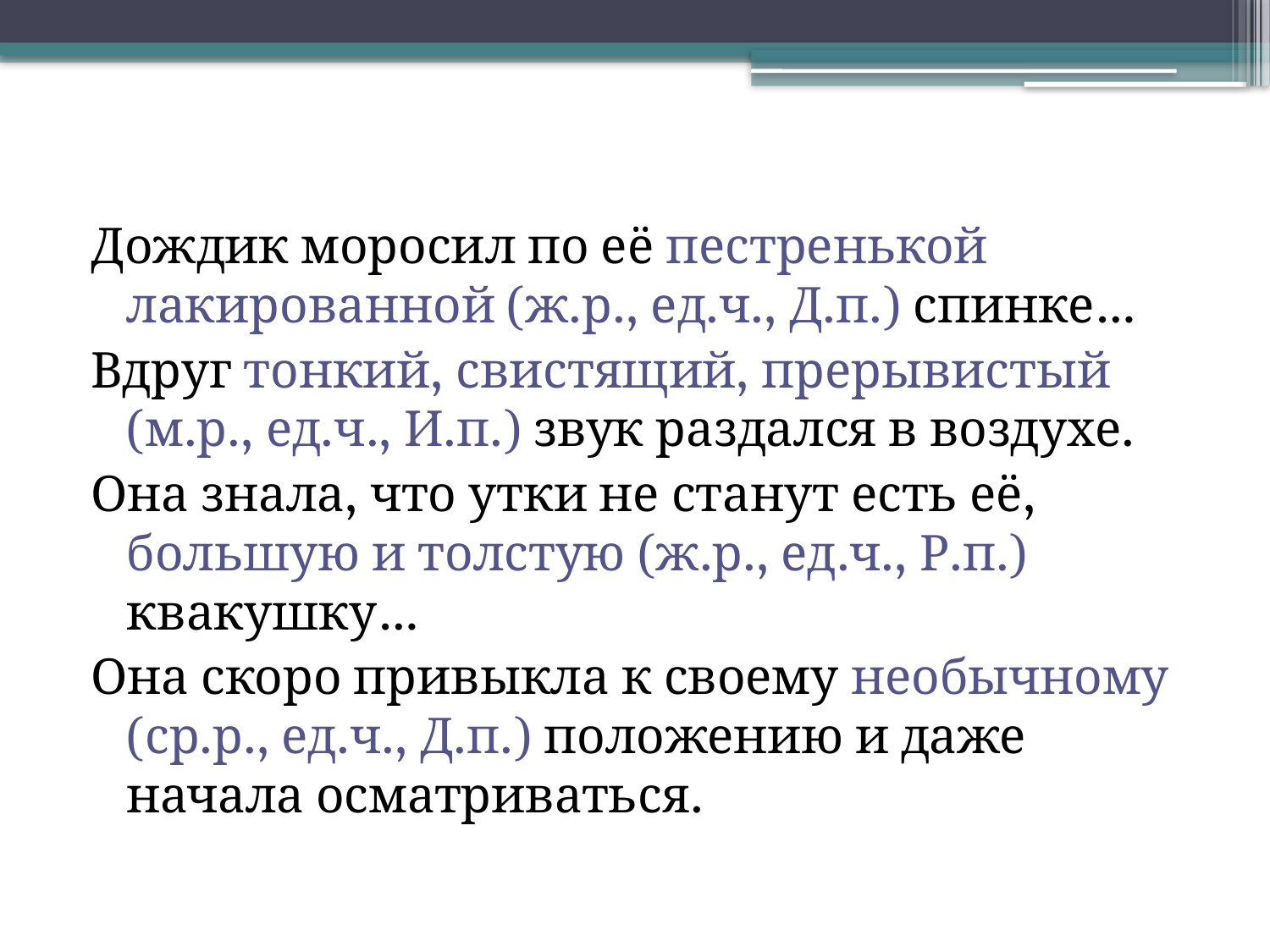

#
Дождик моросил по её пестренькой лакированной (ж.р., ед.ч., Д.п.) спинке…
Вдруг тонкий, свистящий, прерывистый (м.р., ед.ч., И.п.) звук раздался в воздухе.
Она знала, что утки не станут есть её, большую и толстую (ж.р., ед.ч., Р.п.) квакушку…
Она скоро привыкла к своему необычному (ср.р., ед.ч., Д.п.) положению и даже начала осматриваться.